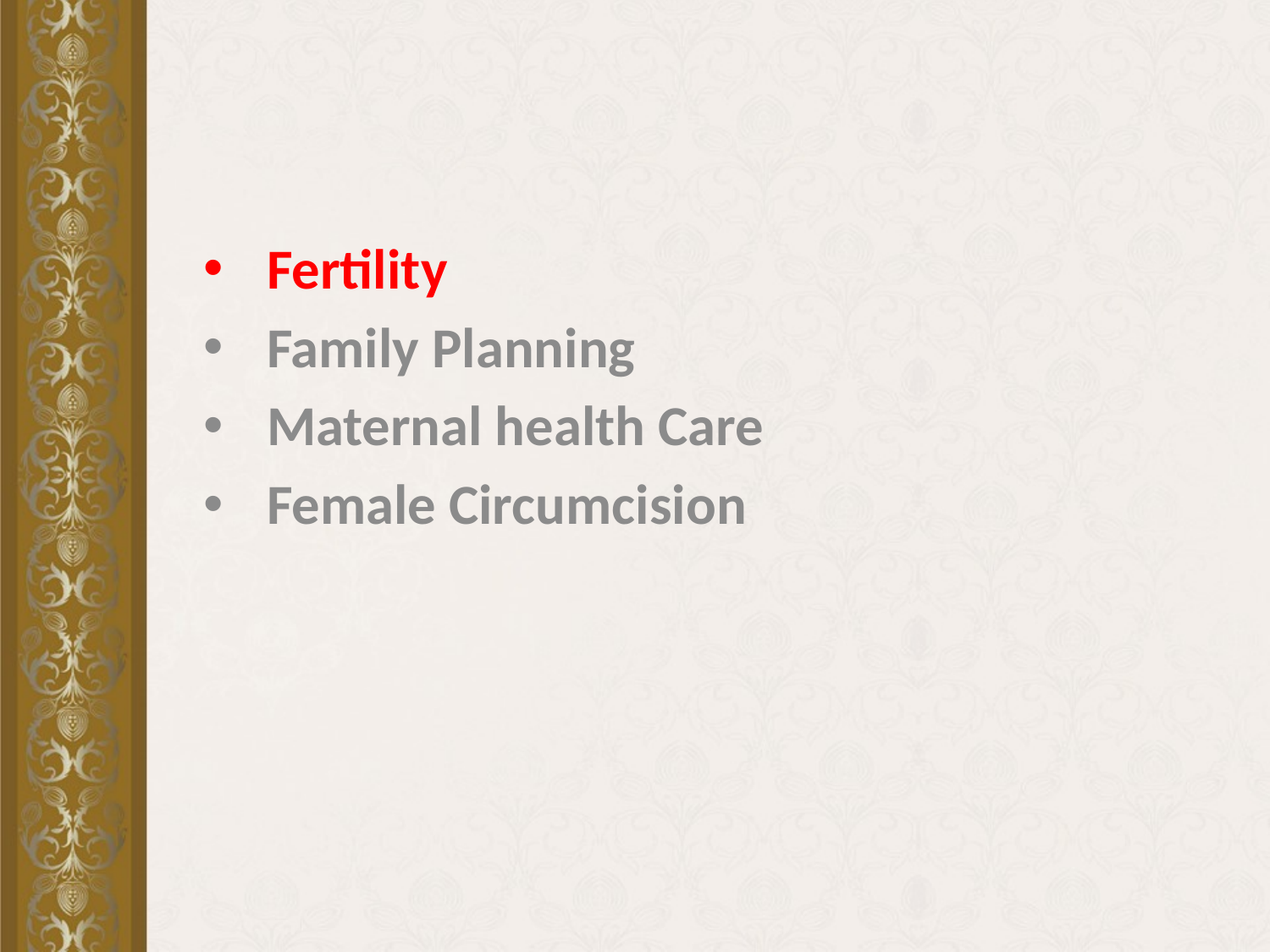

#
Fertility
Family Planning
Maternal health Care
Female Circumcision